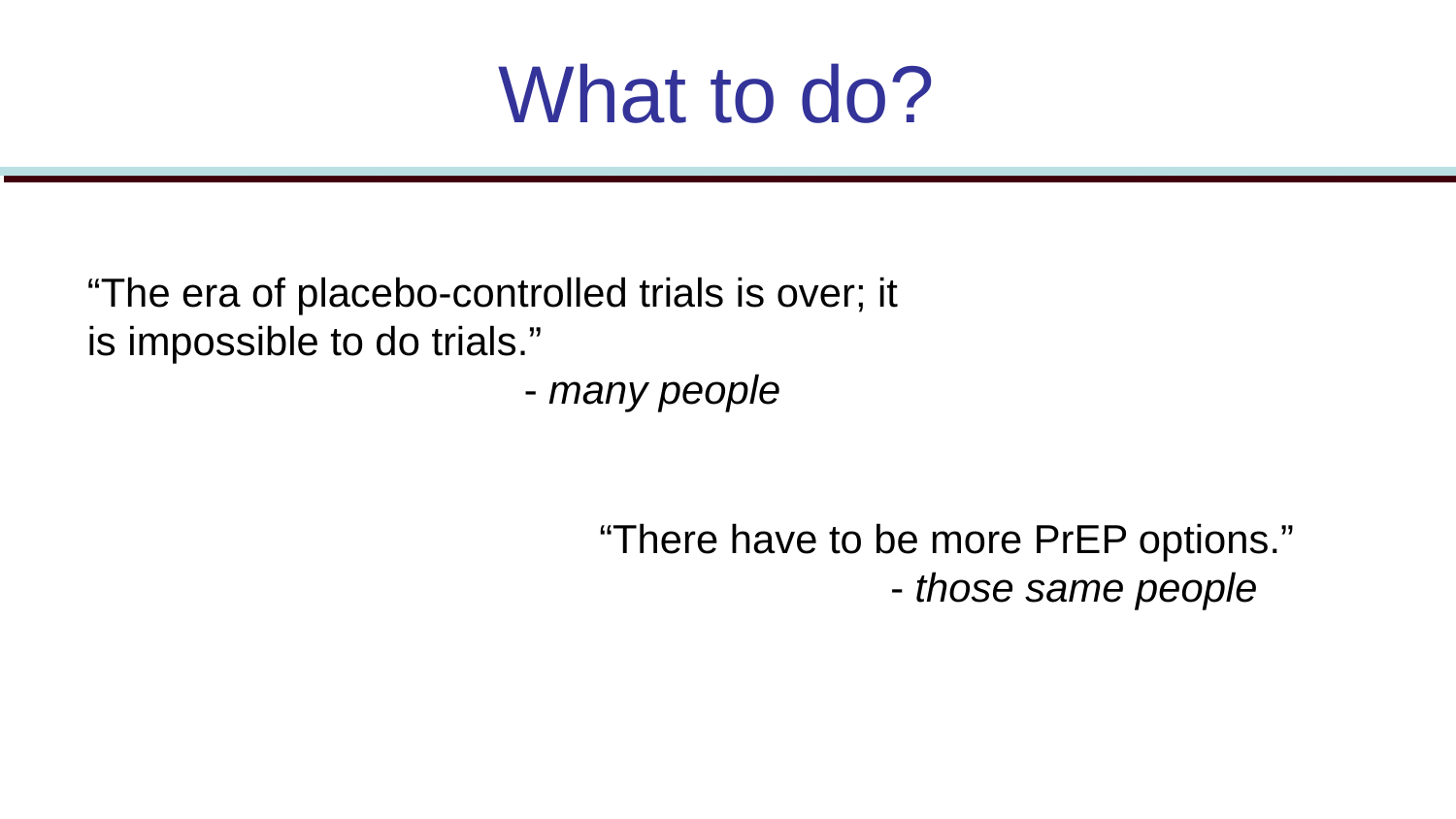

# What to do?

“The era of placebo-controlled trials is over; it is impossible to do trials.”					- many people
“There have to be more PrEP options.”
		- those same people